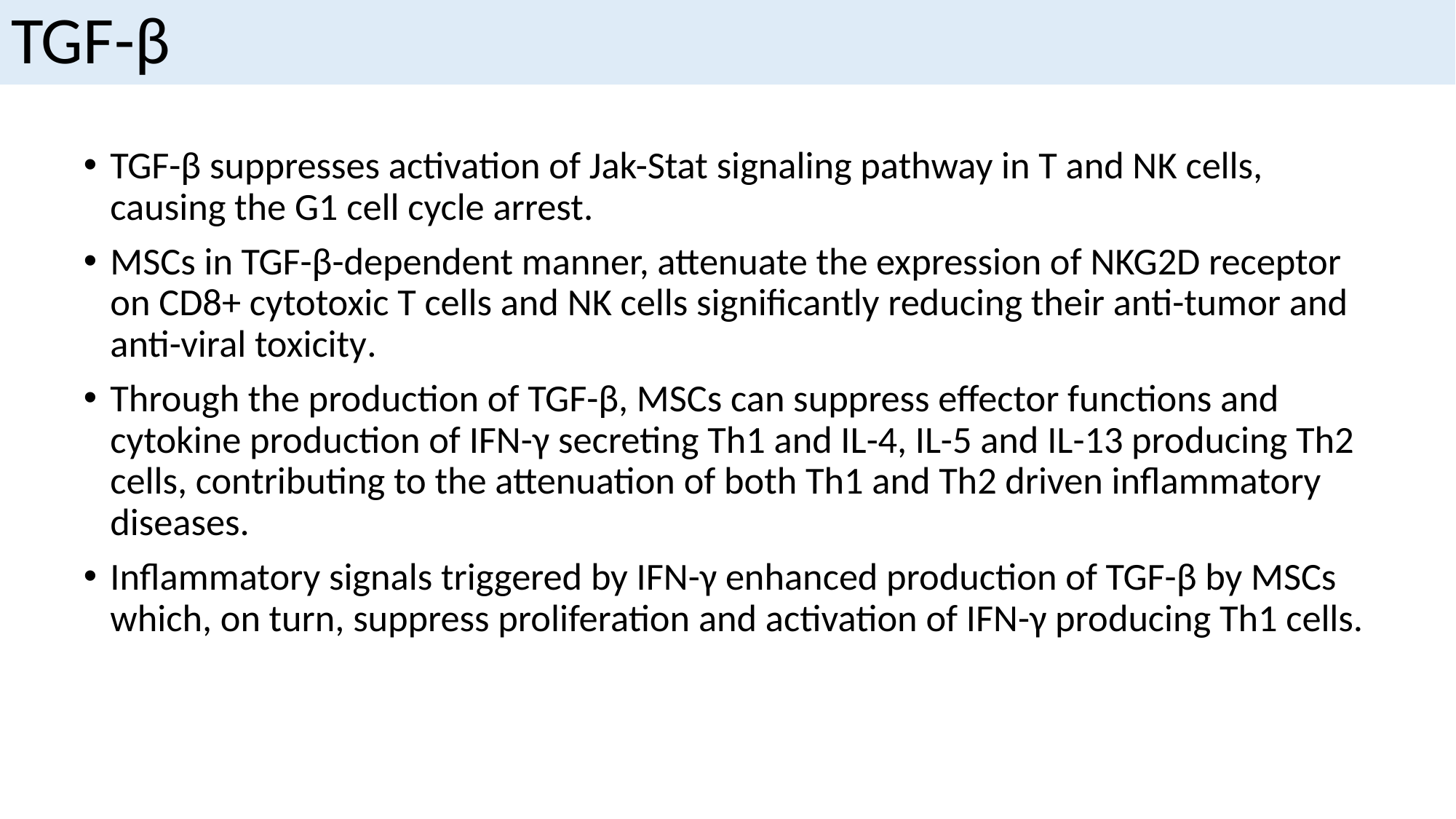

# TGF-β
TGF-β suppresses activation of Jak-Stat signaling pathway in T and NK cells, causing the G1 cell cycle arrest.
MSCs in TGF-β-dependent manner, attenuate the expression of NKG2D receptor on CD8+ cytotoxic T cells and NK cells significantly reducing their anti-tumor and anti-viral toxicity.
Through the production of TGF-β, MSCs can suppress effector functions and cytokine production of IFN-γ secreting Th1 and IL-4, IL-5 and IL-13 producing Th2 cells, contributing to the attenuation of both Th1 and Th2 driven inflammatory diseases.
Inflammatory signals triggered by IFN-γ enhanced production of TGF-β by MSCs which, on turn, suppress proliferation and activation of IFN-γ producing Th1 cells.